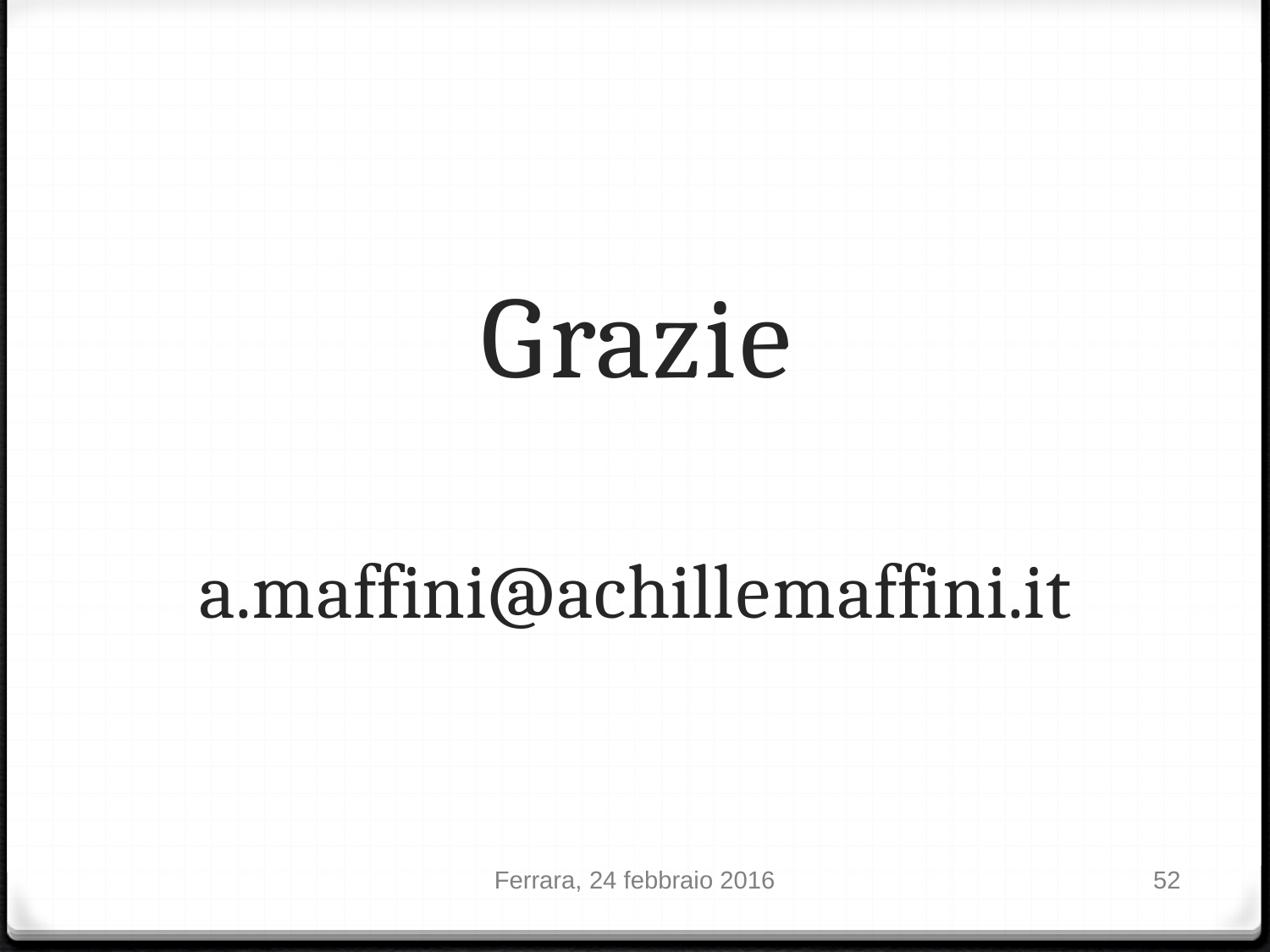

# Grazie a.maffini@achillemaffini.it
Ferrara, 24 febbraio 2016
52